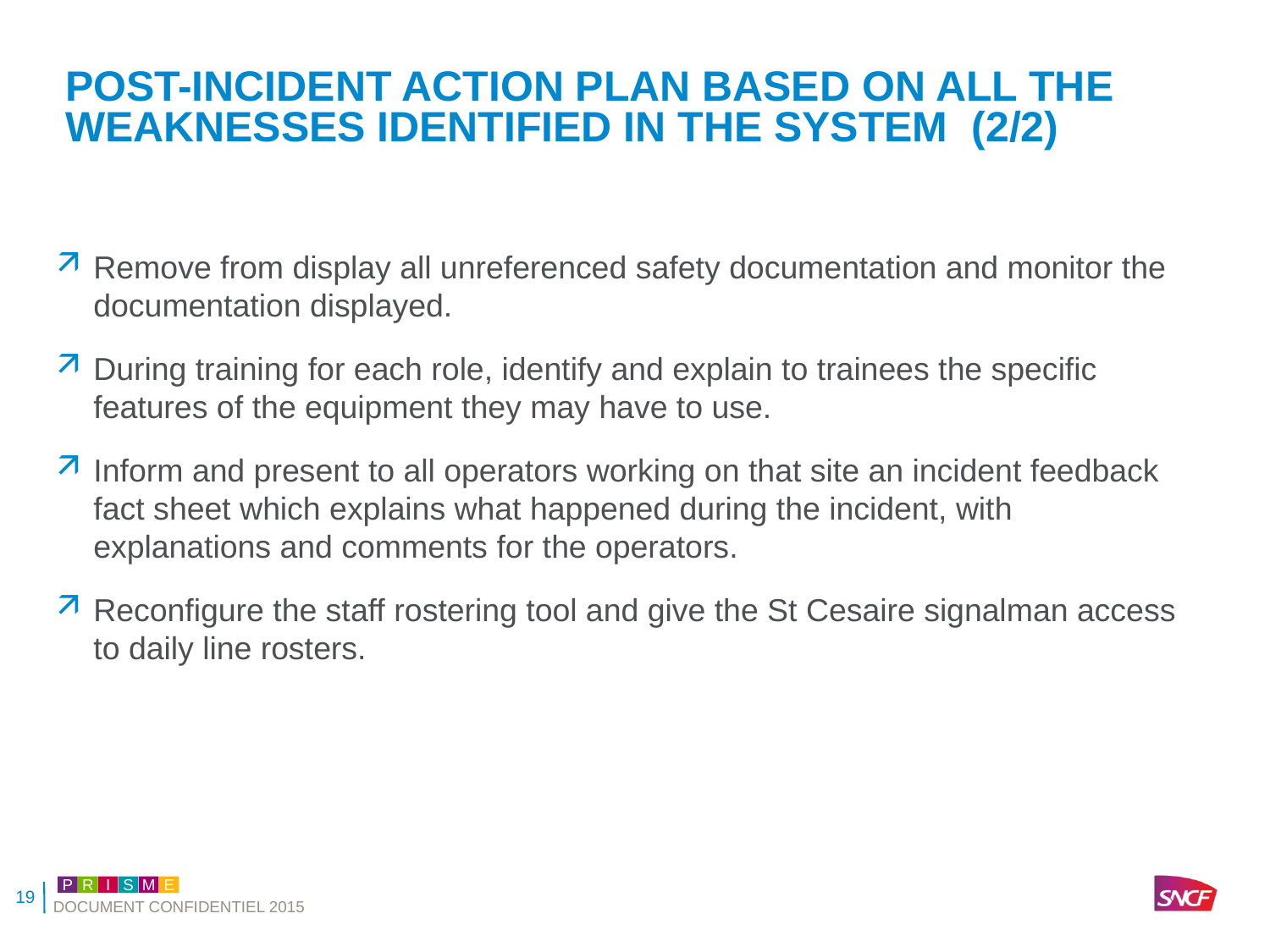

Post-incident action plan based on all the weaknesses identified in the system  (2/2)
Remove from display all unreferenced safety documentation and monitor the documentation displayed.
During training for each role, identify and explain to trainees the specific features of the equipment they may have to use.
Inform and present to all operators working on that site an incident feedback fact sheet which explains what happened during the incident, with explanations and comments for the operators.
Reconfigure the staff rostering tool and give the St Cesaire signalman access to daily line rosters.